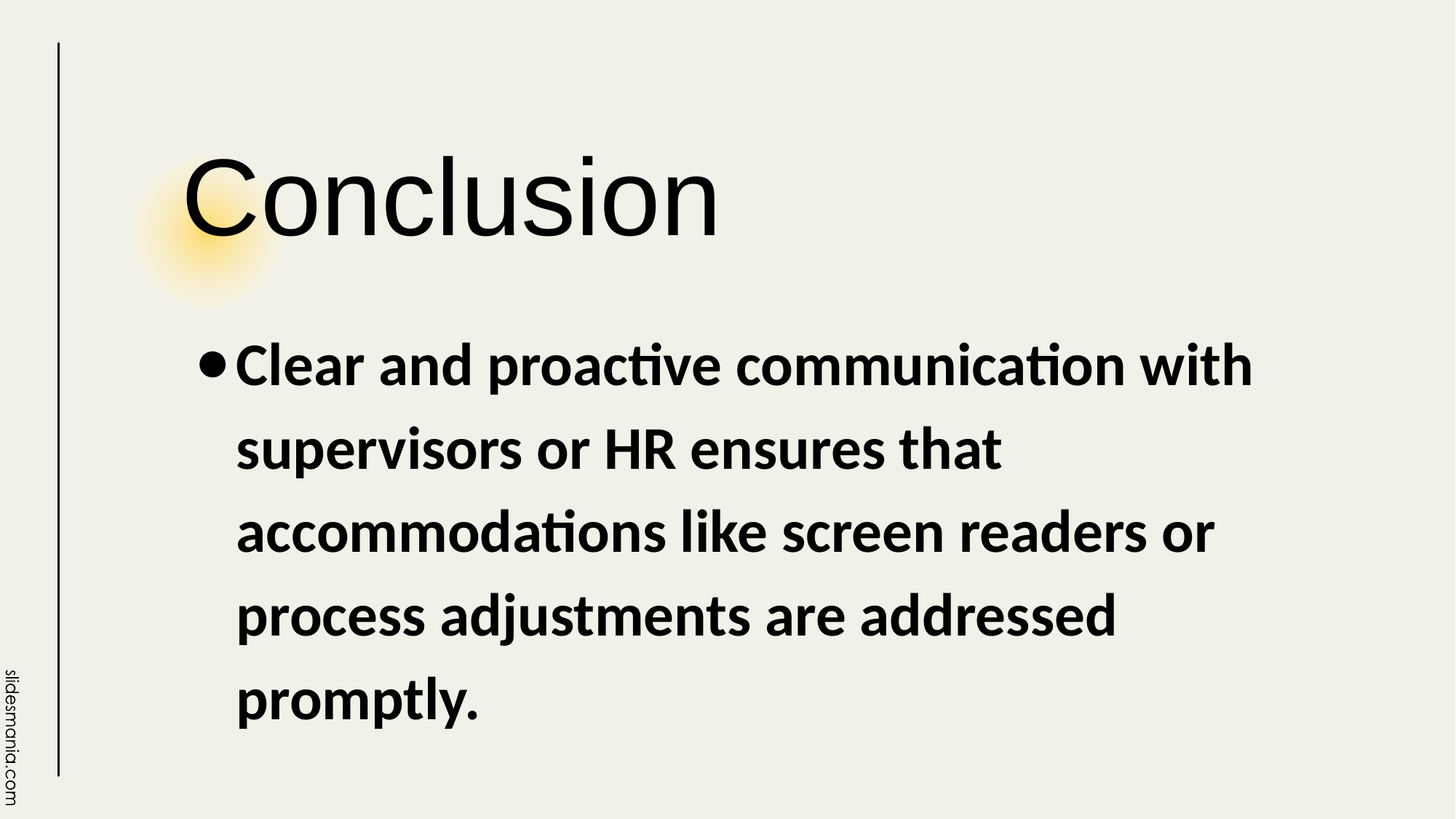

# Conclusion

Clear and proactive communication with supervisors or HR ensures that accommodations like screen readers or process adjustments are addressed promptly.